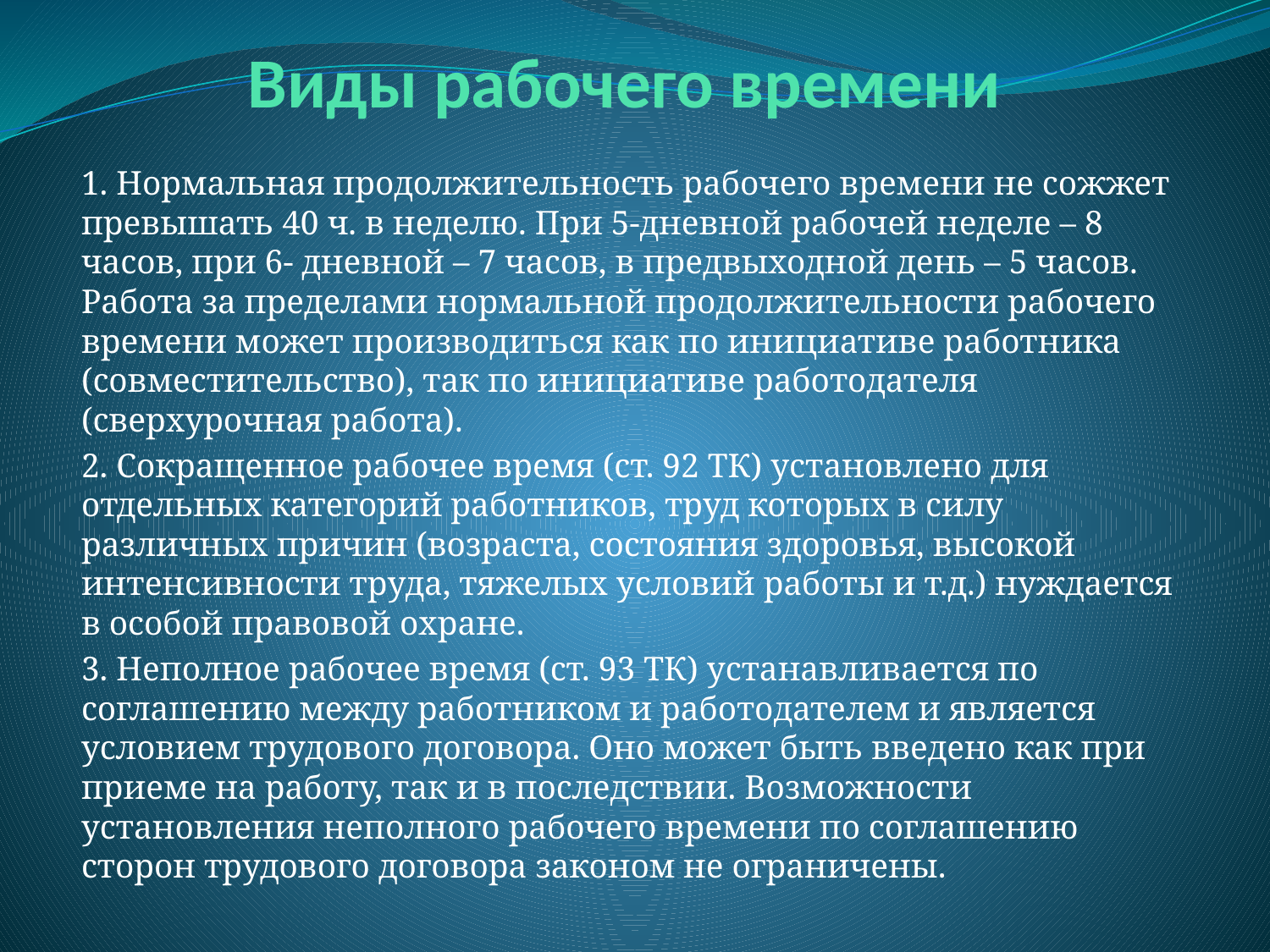

# Виды рабочего времени
1. Нормальная продолжительность рабочего времени не сожжет превышать 40 ч. в неделю. При 5-дневной рабочей неделе – 8 часов, при 6- дневной – 7 часов, в предвыходной день – 5 часов. Работа за пределами нормальной продолжительности рабочего времени может производиться как по инициативе работника (совместительство), так по инициативе работодателя (сверхурочная работа).
2. Сокращенное рабочее время (ст. 92 ТК) установлено для отдельных категорий работников, труд которых в силу различных причин (возраста, состояния здоровья, высокой интенсивности труда, тяжелых условий работы и т.д.) нуждается в особой правовой охране.
3. Неполное рабочее время (ст. 93 ТК) устанавливается по соглашению между работником и работодателем и является условием трудового договора. Оно может быть введено как при приеме на работу, так и в последствии. Возможности установления неполного рабочего времени по соглашению сторон трудового договора законом не ограничены.